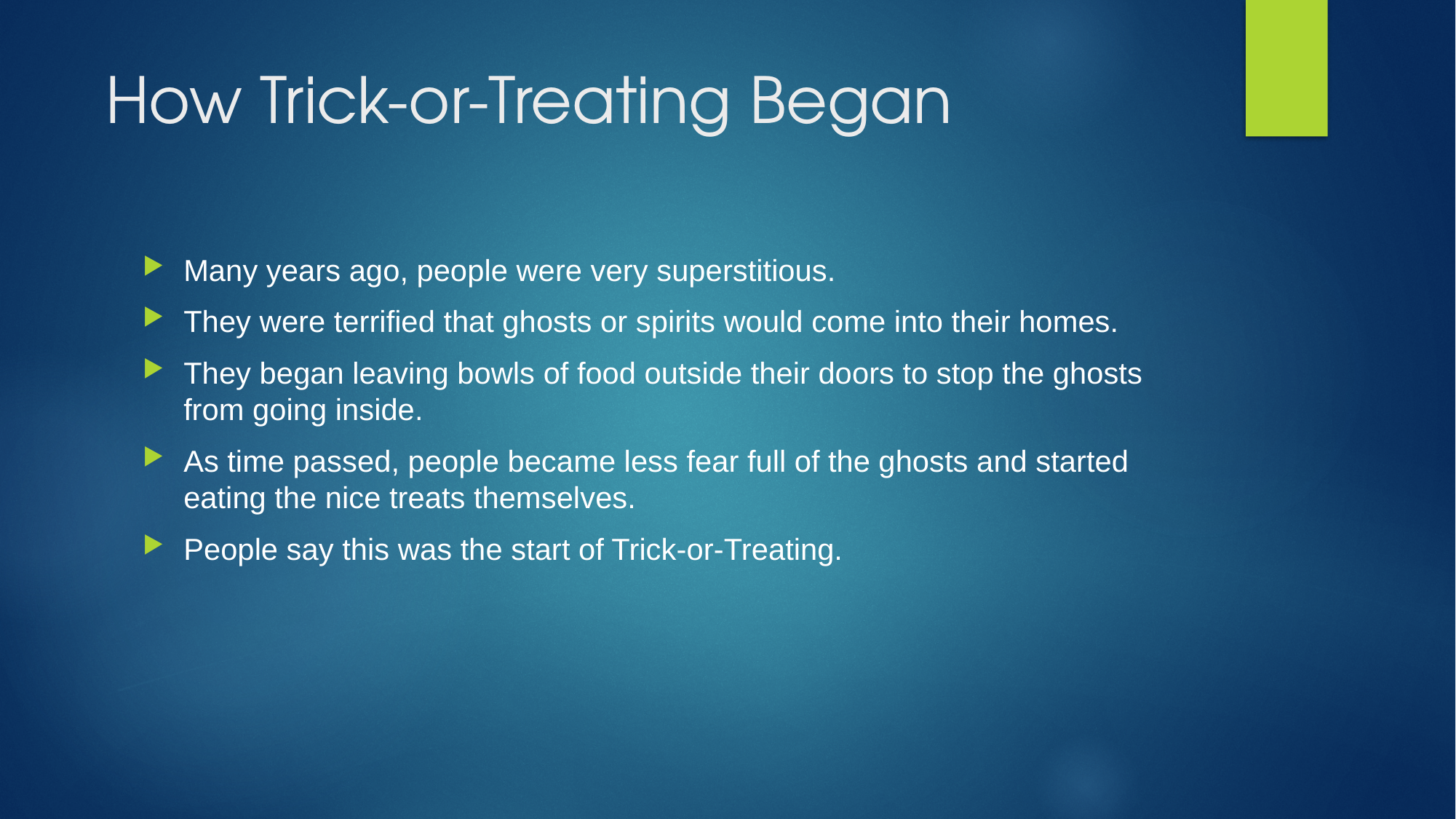

# How Trick-or-Treating Began
Many years ago, people were very superstitious.
They were terrified that ghosts or spirits would come into their homes.
They began leaving bowls of food outside their doors to stop the ghosts from going inside.
As time passed, people became less fear full of the ghosts and started eating the nice treats themselves.
People say this was the start of Trick-or-Treating.